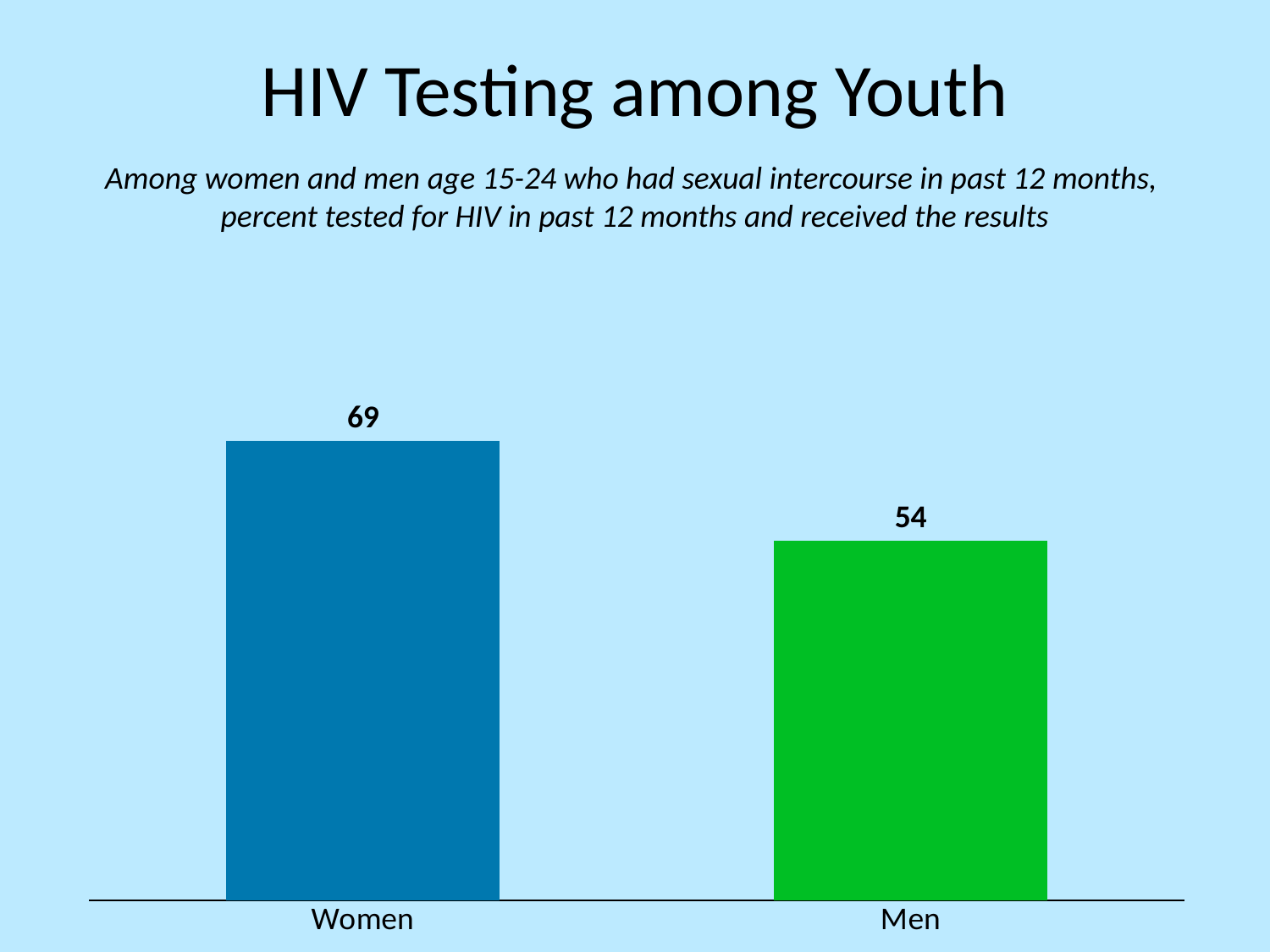

# HIV Testing among Youth
Among women and men age 15-24 who had sexual intercourse in past 12 months,
percent tested for HIV in past 12 months and received the results

### Chart

| Category | Column1 |
|---|---|
| Women | 69.0 |
| Men | 54.0 |